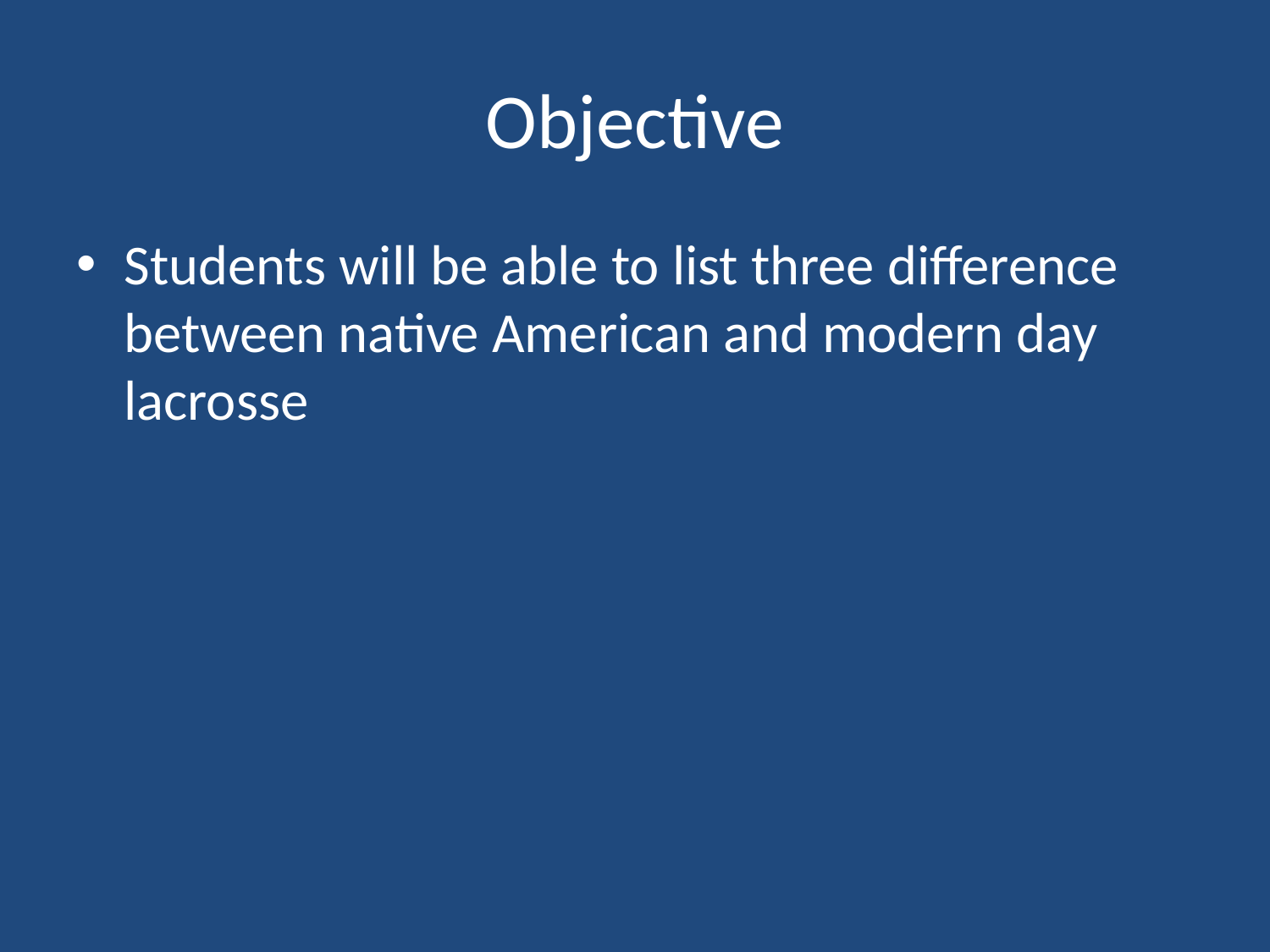

# Objective
Students will be able to list three difference between native American and modern day lacrosse